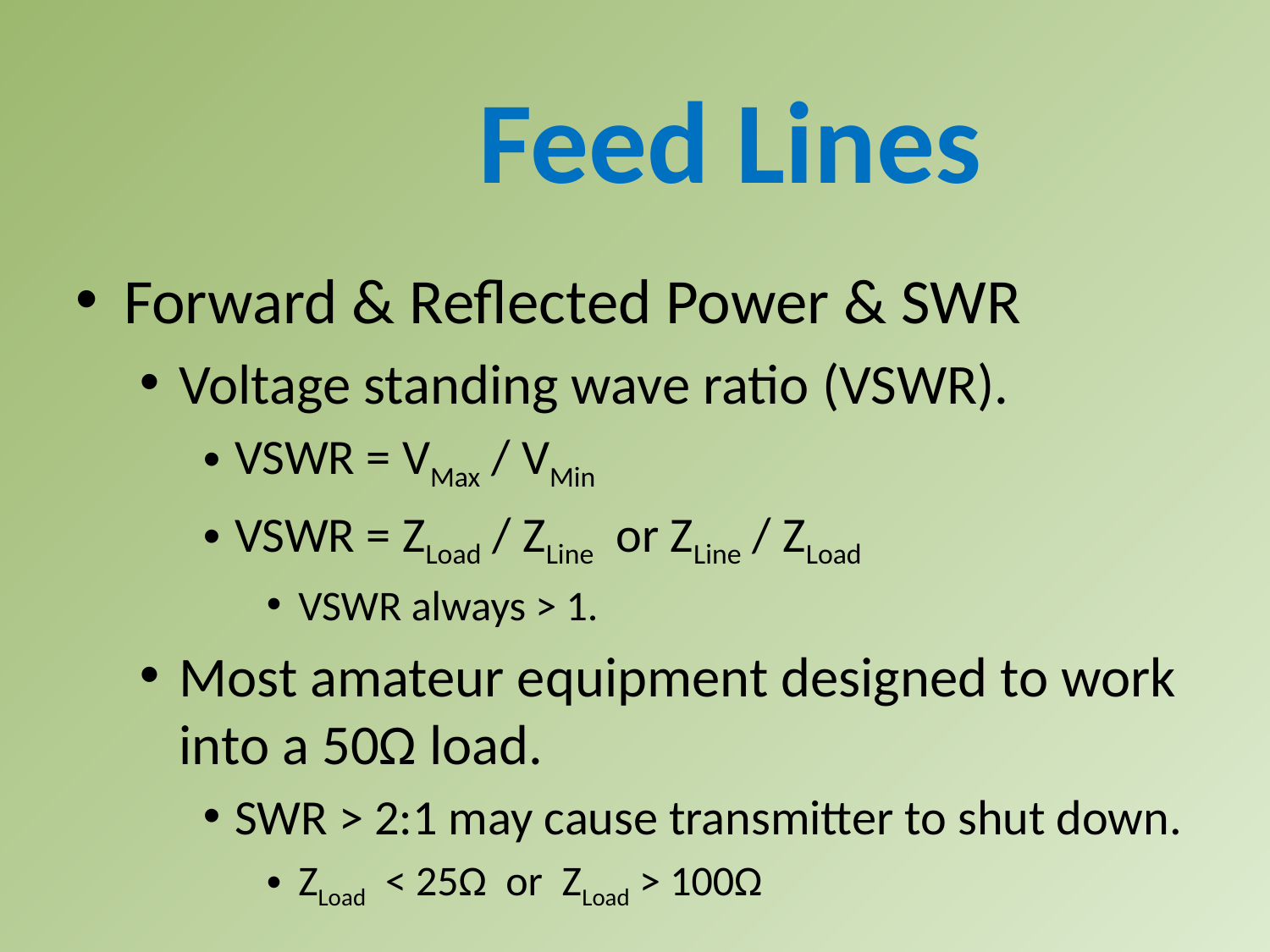

Feed Lines
Forward & Reflected Power & SWR
Voltage standing wave ratio (VSWR).
VSWR = VMax / VMin
VSWR = ZLoad / ZLine  or ZLine / ZLoad
VSWR always > 1.
Most amateur equipment designed to work into a 50Ω load.
SWR > 2:1 may cause transmitter to shut down.
ZLoad  < 25Ω  or  ZLoad > 100Ω